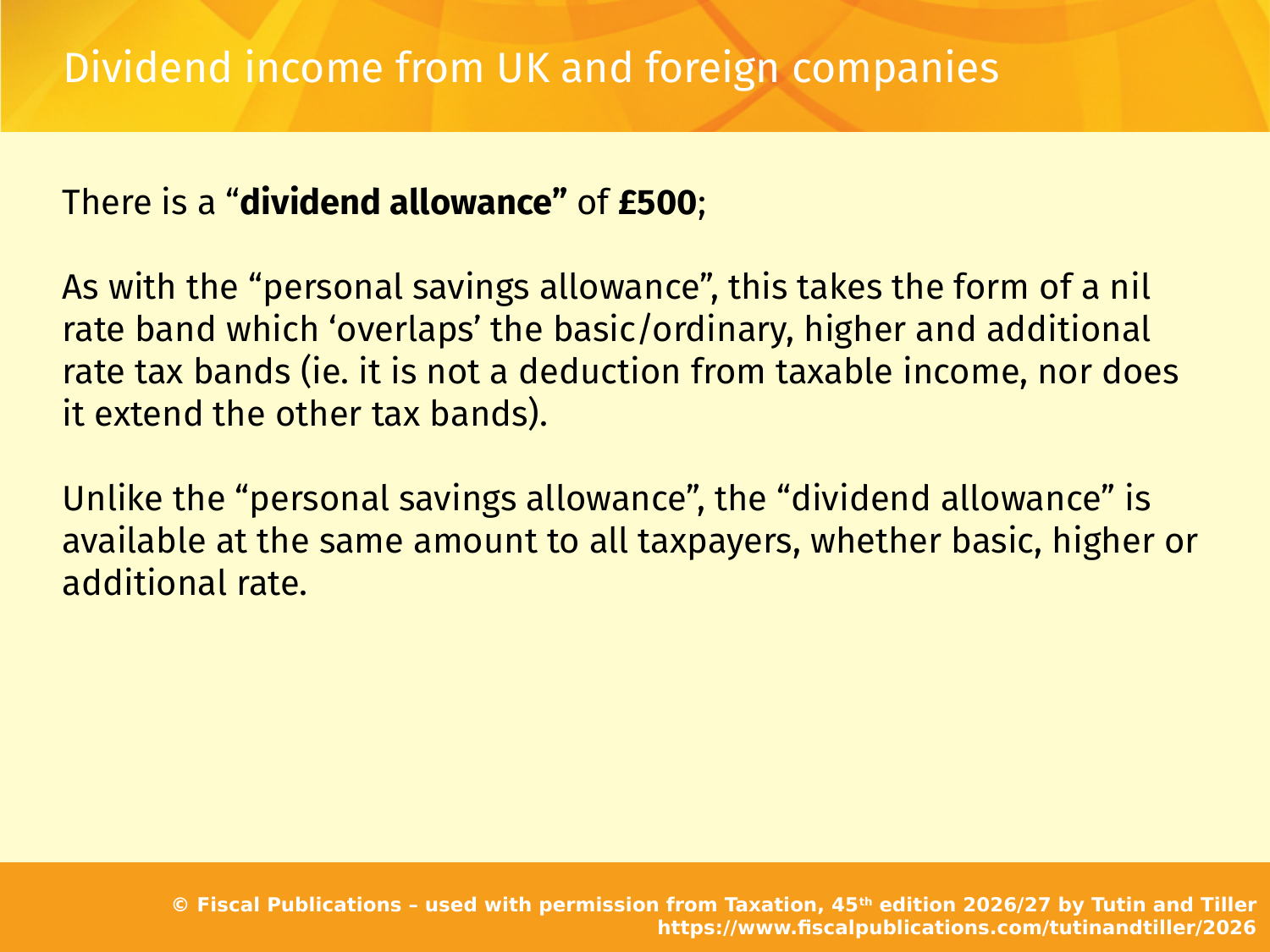

# Dividend income from UK and foreign companies

There is a “dividend allowance” of £500;

As with the “personal savings allowance”, this takes the form of a nil rate band which ‘overlaps’ the basic/ordinary, higher and additional rate tax bands (ie. it is not a deduction from taxable income, nor does it extend the other tax bands).

Unlike the “personal savings allowance”, the “dividend allowance” is available at the same amount to all taxpayers, whether basic, higher or additional rate.